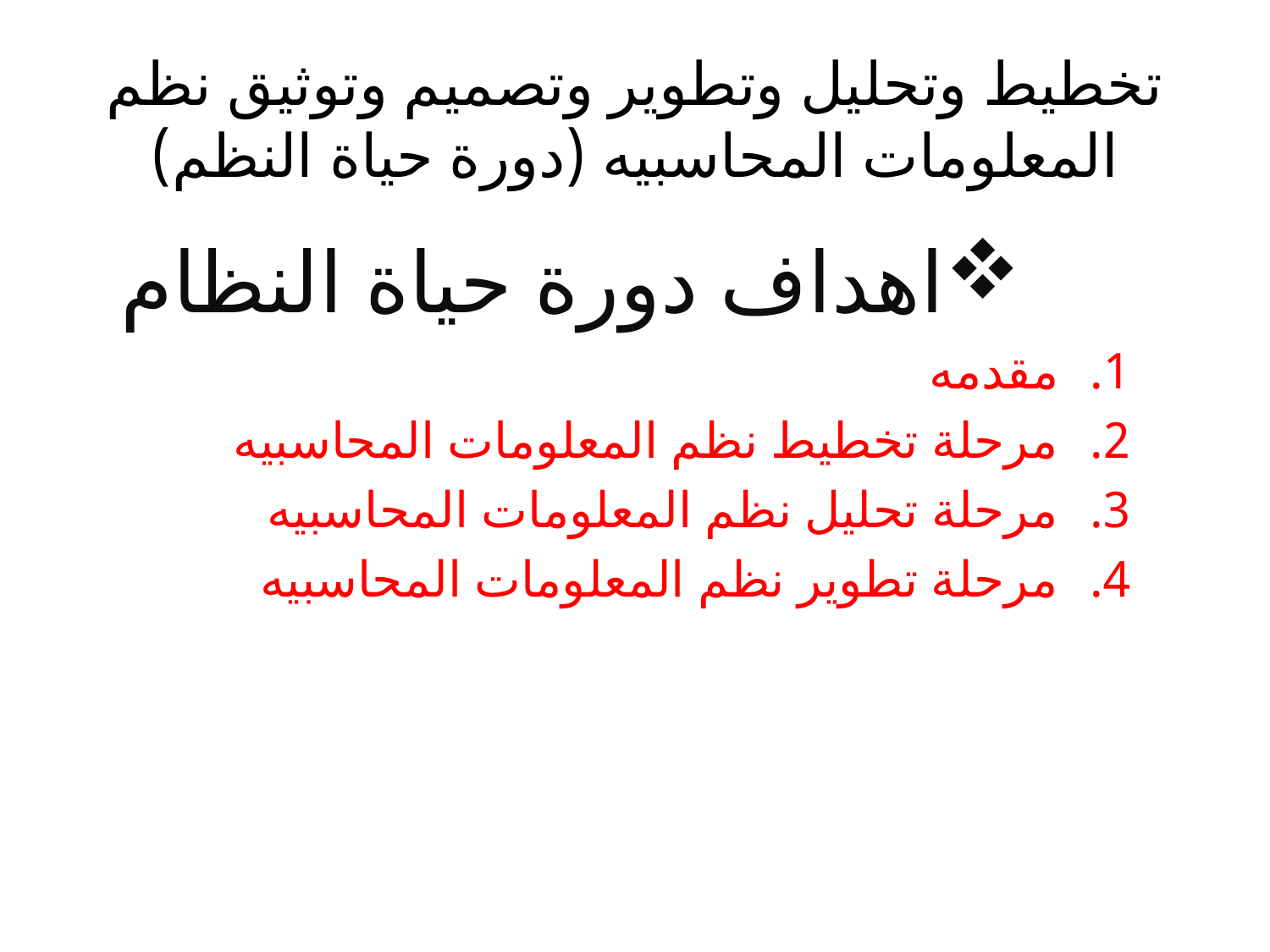

# تخطيط وتحليل وتطوير وتصميم وتوثيق نظم المعلومات المحاسبيه (دورة حياة النظم)
اهداف دورة حياة النظام
مقدمه
مرحلة تخطيط نظم المعلومات المحاسبيه
مرحلة تحليل نظم المعلومات المحاسبيه
مرحلة تطوير نظم المعلومات المحاسبيه